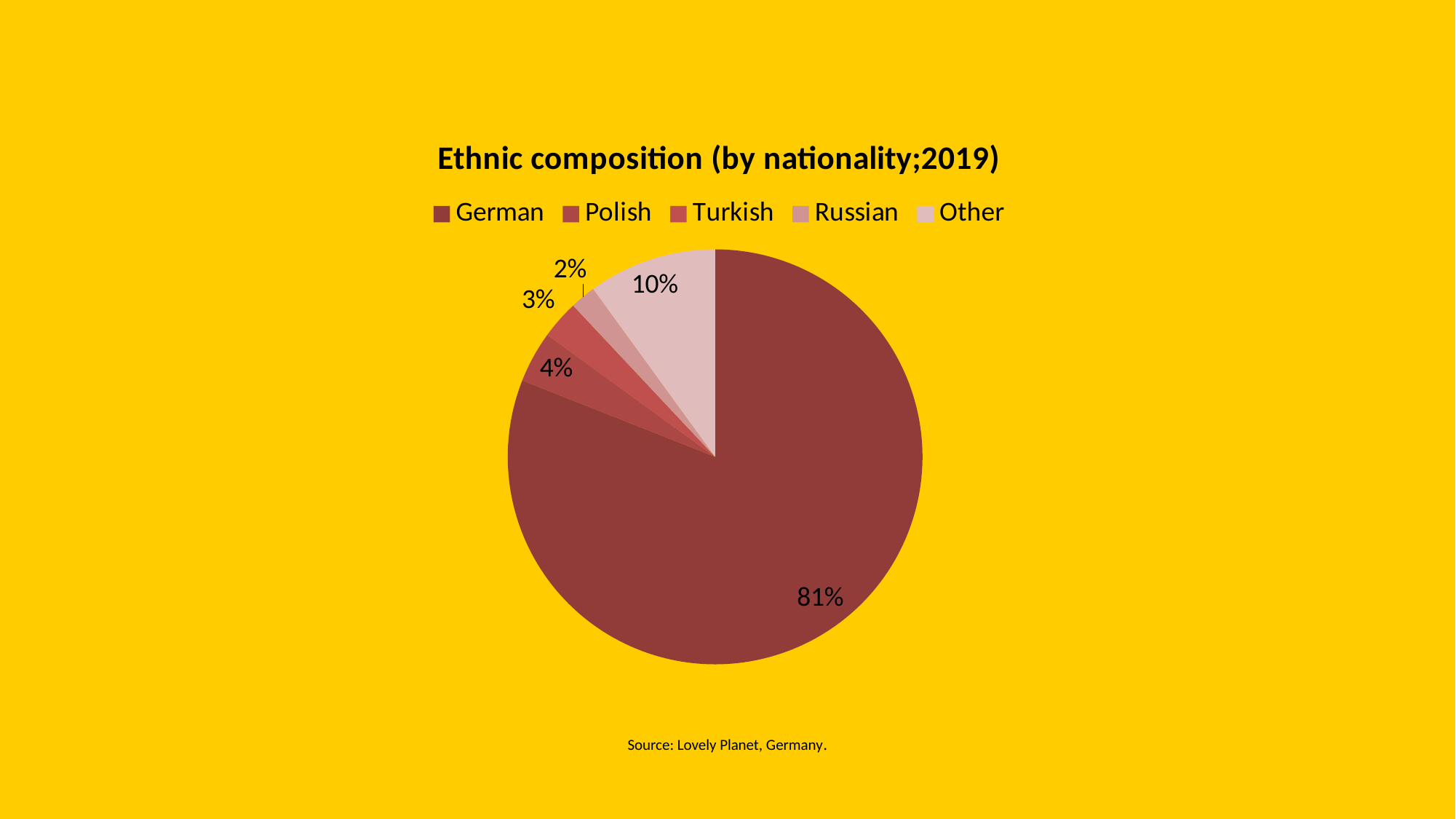

### Chart:

| Category | Ethnic composition (by nationality;2019) |
|---|---|
| German | 81.0 |
| Polish | 4.0 |
| Turkish | 3.0 |
| Russian | 2.0 |
| Other | 10.0 |
# Source: Lovely Planet, Germany.